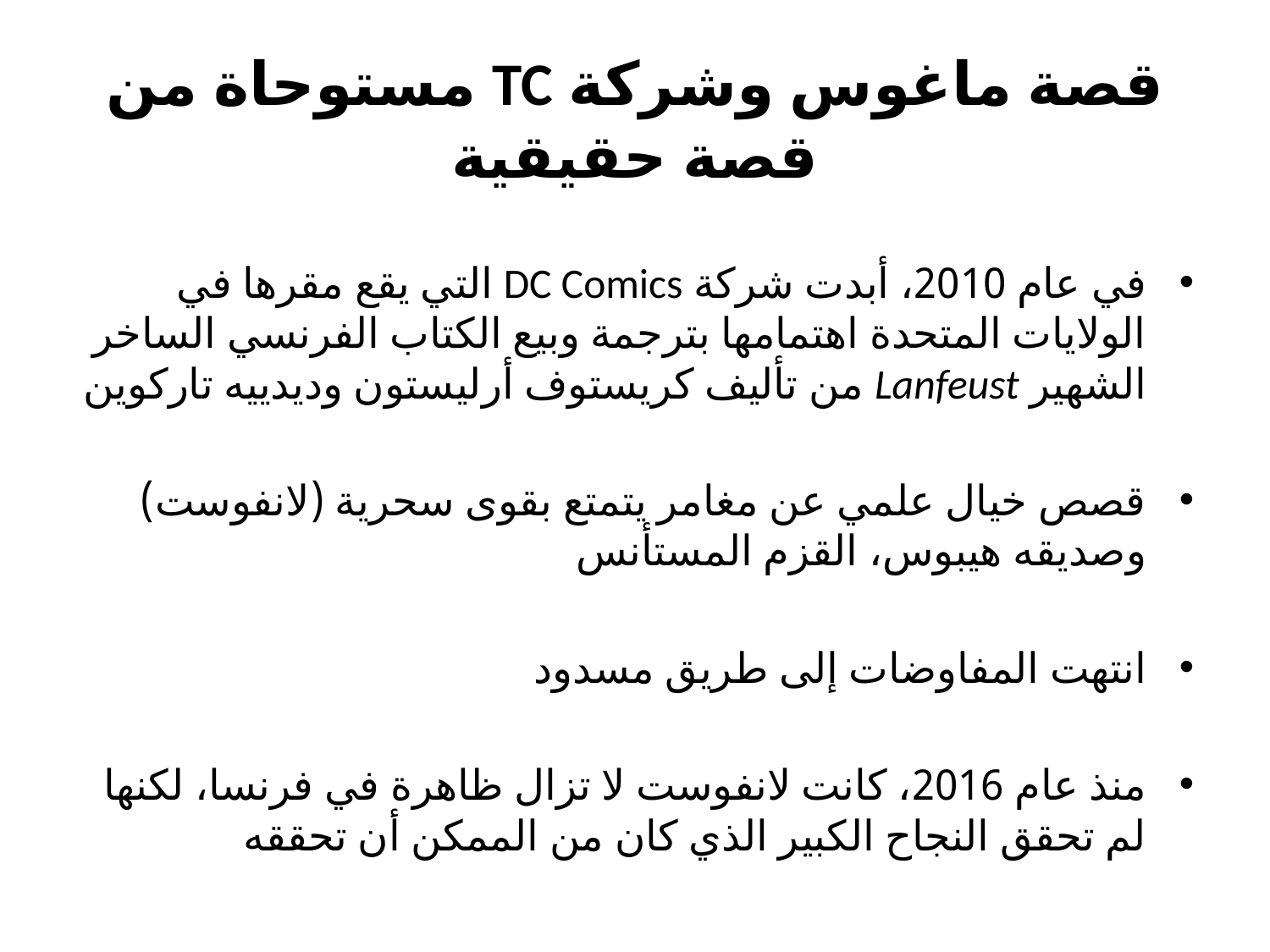

# قصة ماغوس وشركة TC مستوحاة من قصة حقيقية
في عام 2010، أبدت شركة DC Comics التي يقع مقرها في الولايات المتحدة اهتمامها بترجمة وبيع الكتاب الفرنسي الساخر الشهير Lanfeust من تأليف كريستوف أرليستون وديدييه تاركوين

قصص خيال علمي عن مغامر يتمتع بقوى سحرية (لانفوست) وصديقه هيبوس، القزم المستأنس

انتهت المفاوضات إلى طريق مسدود

منذ عام 2016، كانت لانفوست لا تزال ظاهرة في فرنسا، لكنها لم تحقق النجاح الكبير الذي كان من الممكن أن تحققه